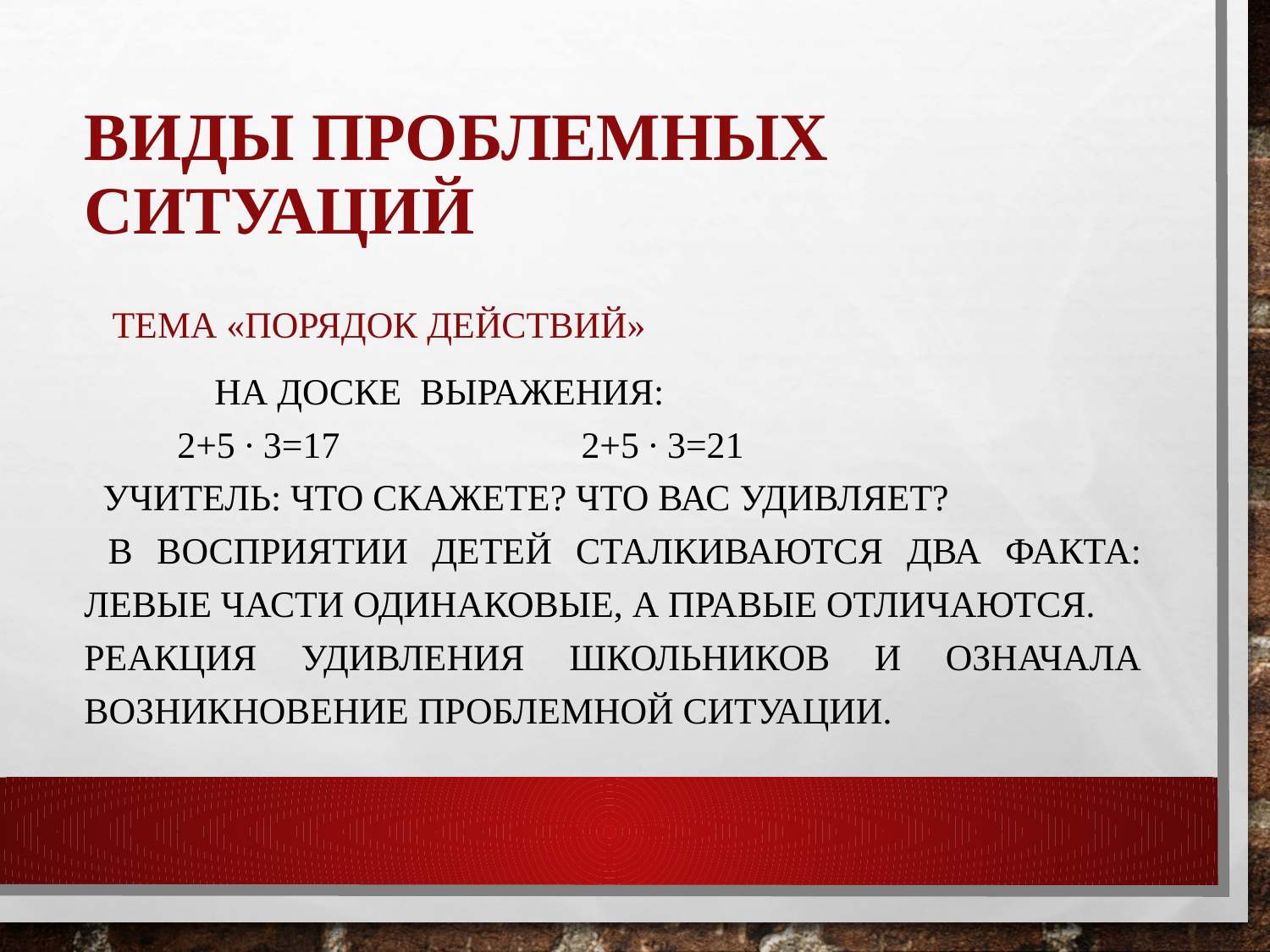

# Виды проблемных ситуаций
   Тема «Порядок действий»
              На доске  выражения:
          2+5 ∙ 3=17                          2+5 ∙ 3=21
  Учитель: Что скажете? Что вас удивляет?
 В восприятии детей сталкиваются два факта: левые части одинаковые, а правые отличаются.
Реакция удивления школьников и означала возникновение проблемной ситуации.